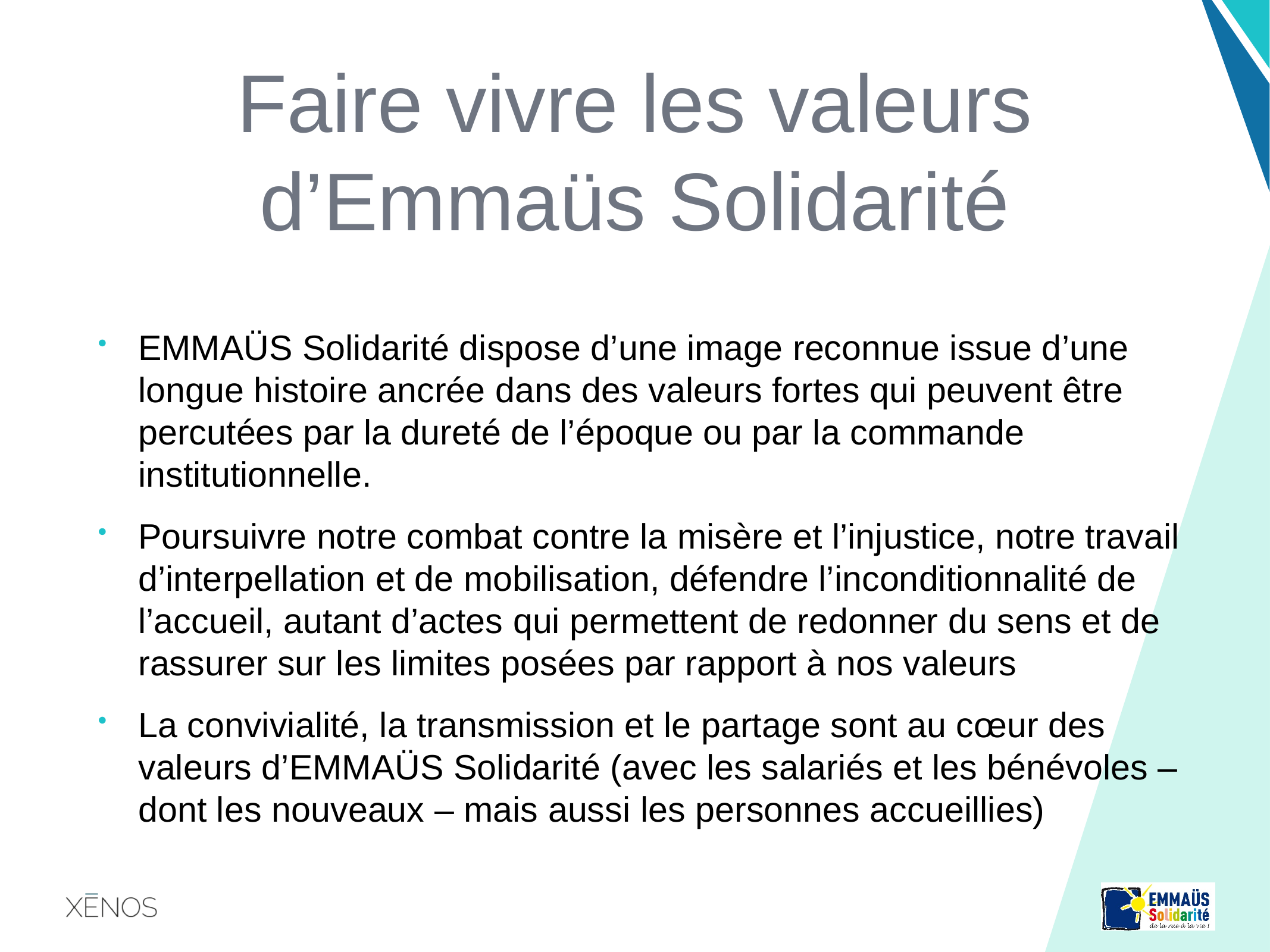

# Faire vivre les valeurs d’Emmaüs Solidarité

EMMAÜS Solidarité dispose d’une image reconnue issue d’une longue histoire ancrée dans des valeurs fortes qui peuvent être percutées par la dureté de l’époque ou par la commande institutionnelle.
Poursuivre notre combat contre la misère et l’injustice, notre travail d’interpellation et de mobilisation, défendre l’inconditionnalité de l’accueil, autant d’actes qui permettent de redonner du sens et de rassurer sur les limites posées par rapport à nos valeurs
La convivialité, la transmission et le partage sont au cœur des valeurs d’EMMAÜS Solidarité (avec les salariés et les bénévoles – dont les nouveaux – mais aussi les personnes accueillies)